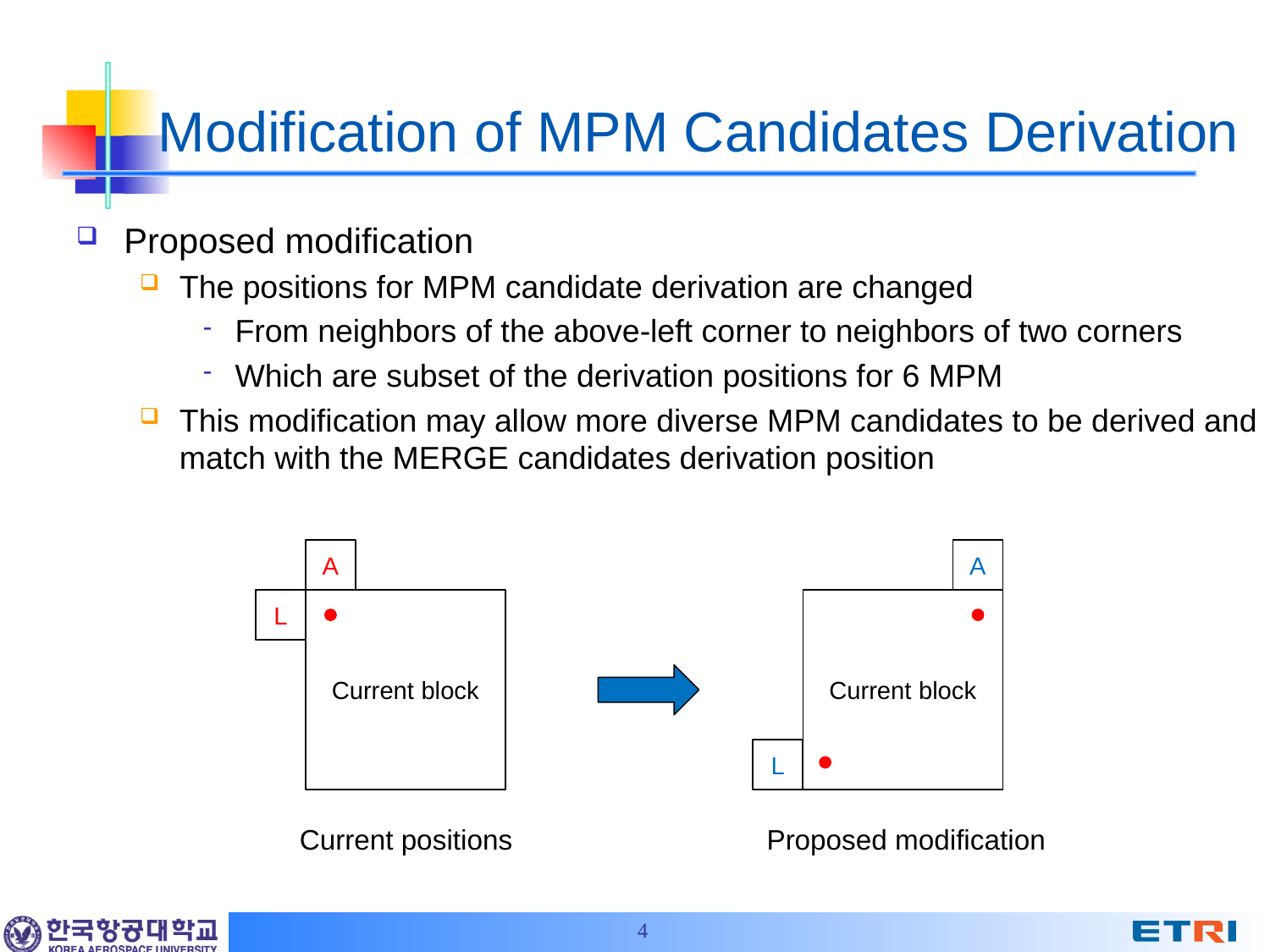

# Modification of MPM Candidates Derivation
Proposed modification
The positions for MPM candidate derivation are changed
From neighbors of the above-left corner to neighbors of two corners
Which are subset of the derivation positions for 6 MPM
This modification may allow more diverse MPM candidates to be derived and match with the MERGE candidates derivation position

A
L
Current block
A
Current block
L

Current positions
Proposed modification